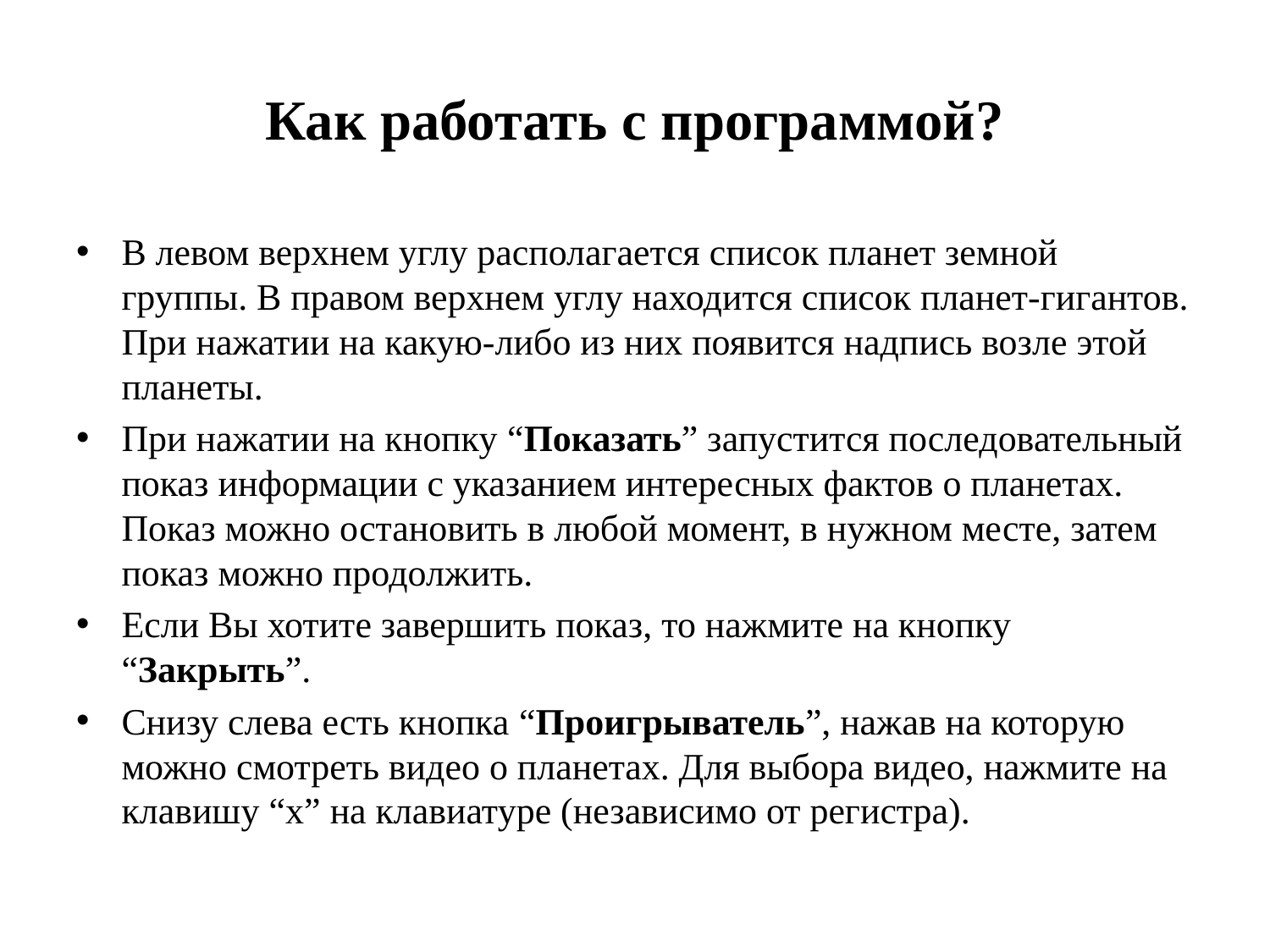

# Как работать с программой?
В левом верхнем углу располагается список планет земной группы. В правом верхнем углу находится список планет-гигантов. При нажатии на какую-либо из них появится надпись возле этой планеты.
При нажатии на кнопку “Показать” запустится последовательный показ информации с указанием интересных фактов о планетах. Показ можно остановить в любой момент, в нужном месте, затем показ можно продолжить.
Если Вы хотите завершить показ, то нажмите на кнопку “Закрыть”.
Снизу слева есть кнопка “Проигрыватель”, нажав на которую можно смотреть видео о планетах. Для выбора видео, нажмите на клавишу “x” на клавиатуре (независимо от регистра).